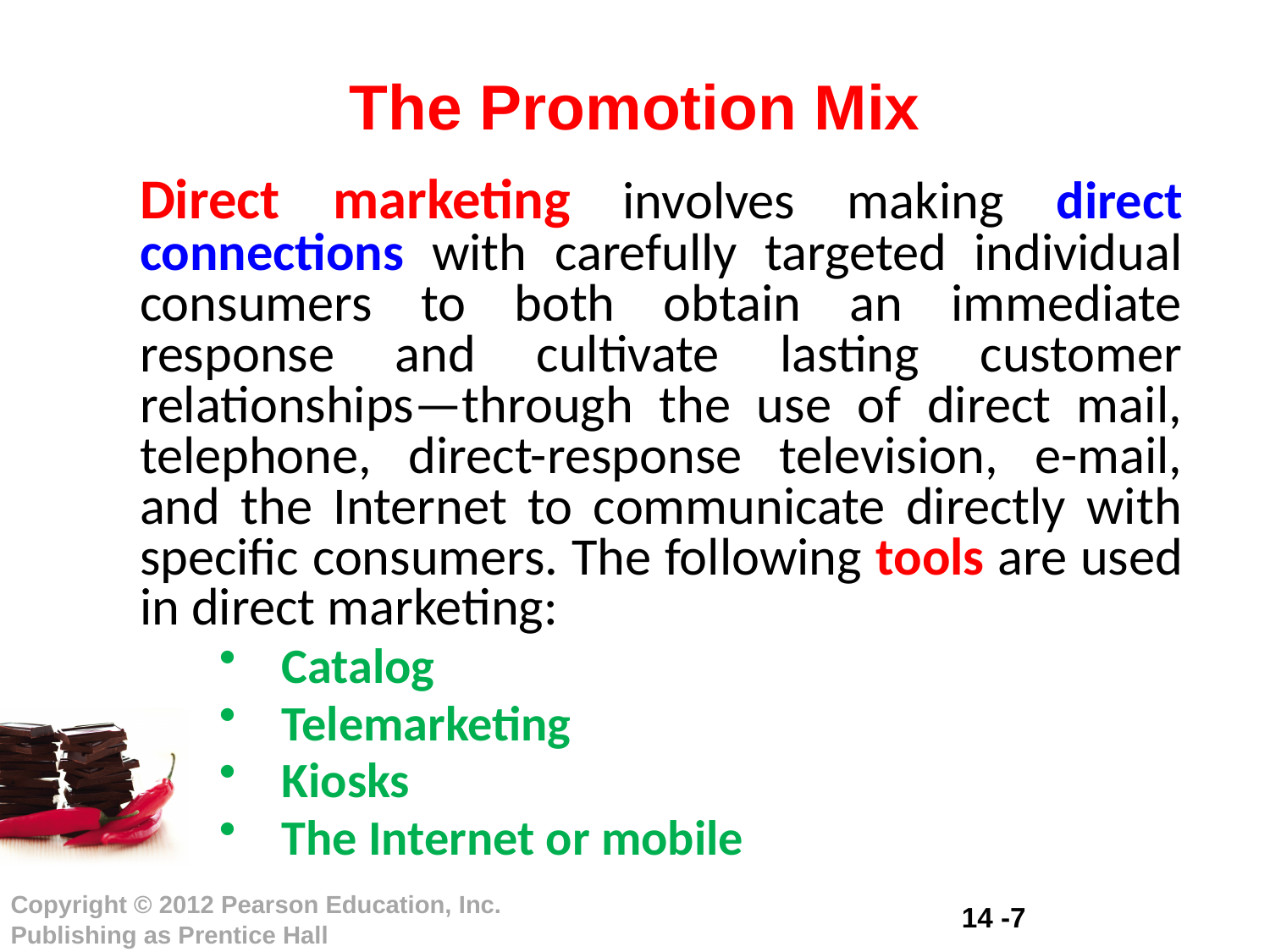

# The Promotion Mix
Direct marketing involves making direct connections with carefully targeted individual consumers to both obtain an immediate response and cultivate lasting customer relationships—through the use of direct mail, telephone, direct-response television, e-mail, and the Internet to communicate directly with specific consumers. The following tools are used in direct marketing:
Catalog
Telemarketing
Kiosks
The Internet or mobile